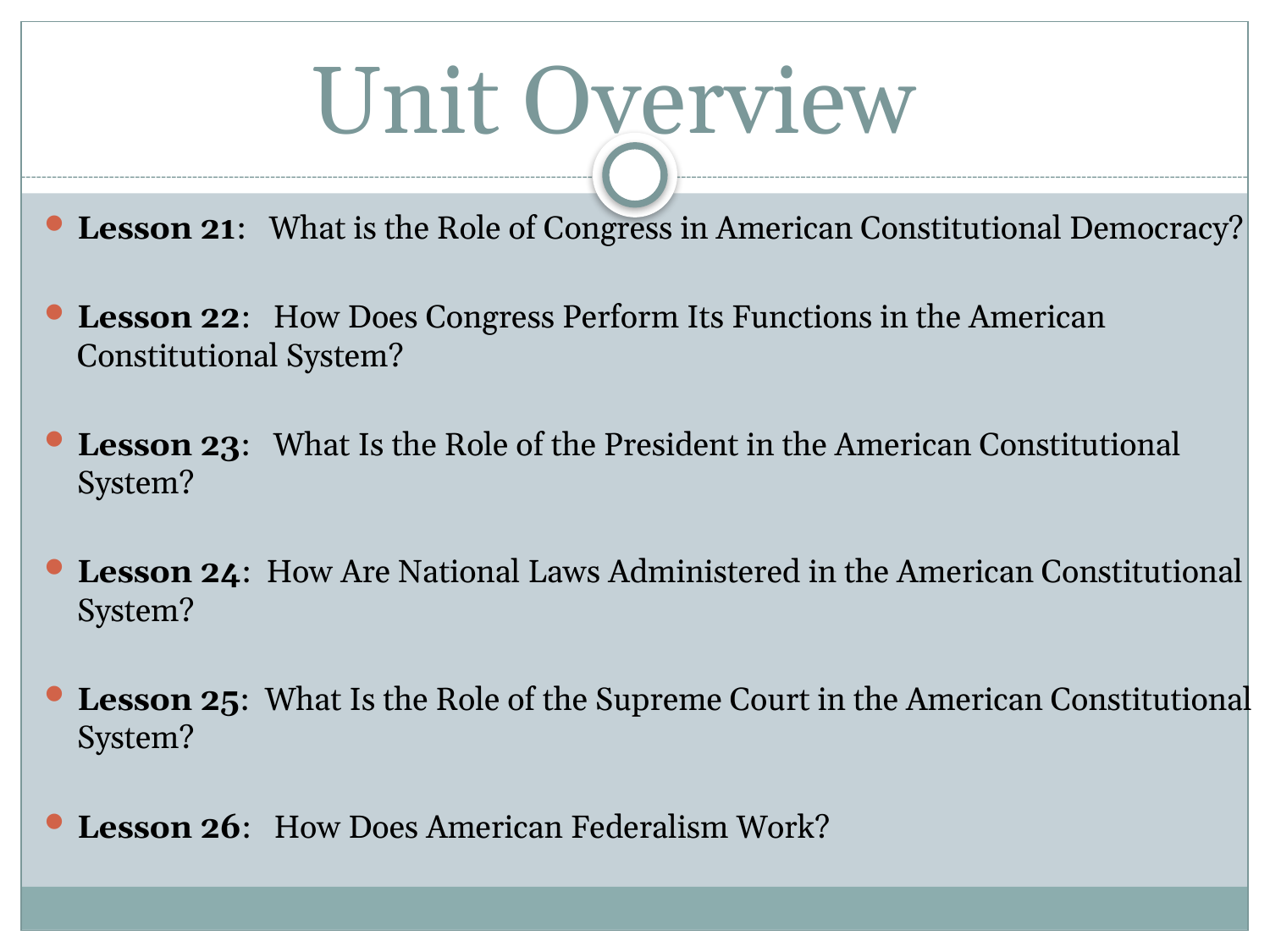

# Unit Overview
Lesson 21:   What is the Role of Congress in American Constitutional Democracy?

Lesson 22:   How Does Congress Perform Its Functions in the American Constitutional System?

Lesson 23:   What Is the Role of the President in the American Constitutional System?

Lesson 24:  How Are National Laws Administered in the American Constitutional System?

Lesson 25:  What Is the Role of the Supreme Court in the American Constitutional System?

Lesson 26:   How Does American Federalism Work?